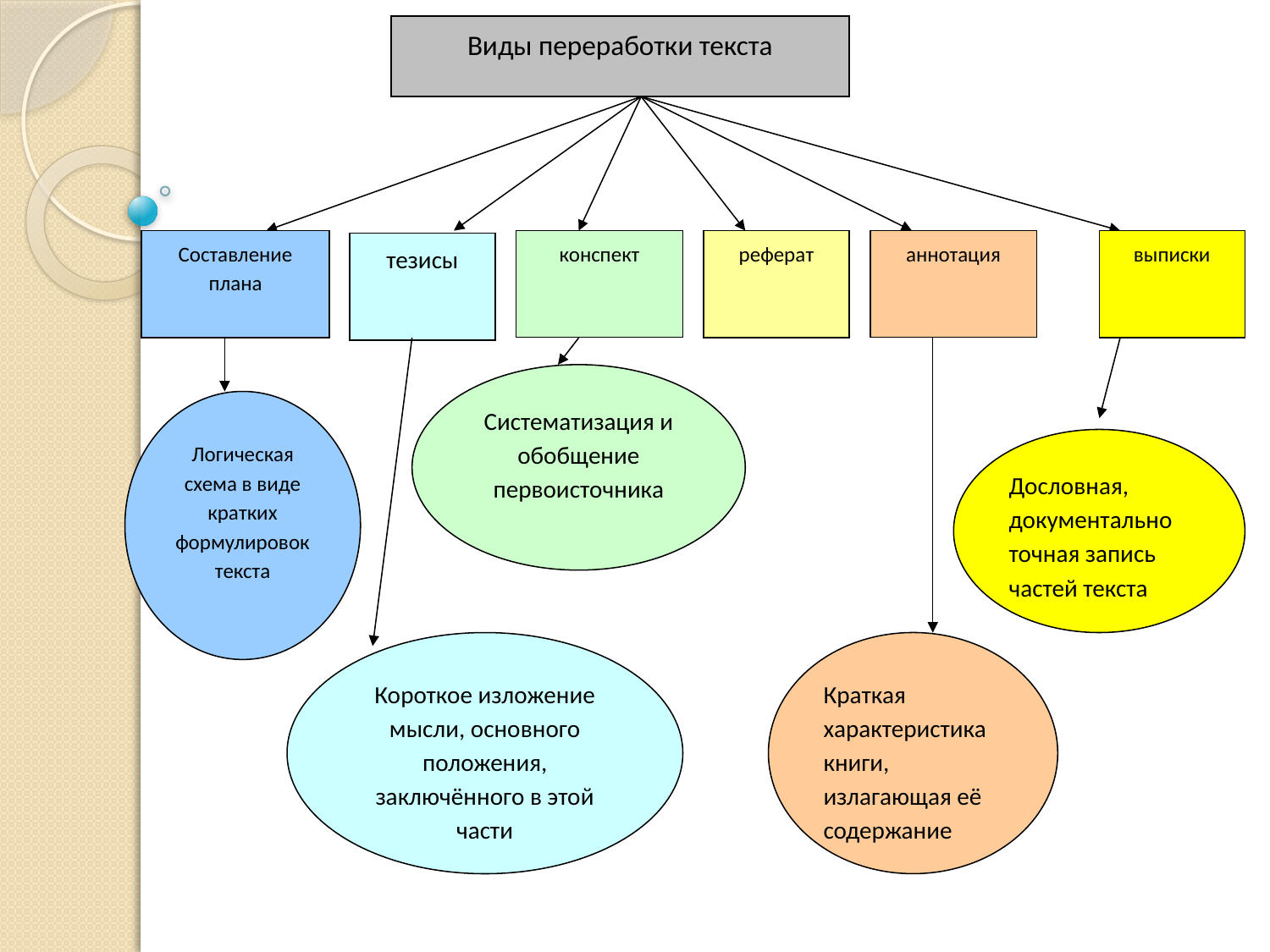

Виды переработки текста
Составление плана
конспект
реферат
аннотация
выписки
тезисы
Систематизация и обобщение первоисточника
Логическая схема в виде кратких формулировок текста
Дословная, документально точная запись частей текста
Краткая характеристика книги, излагающая её содержание
Короткое изложение мысли, основного положения, заключённого в этой части